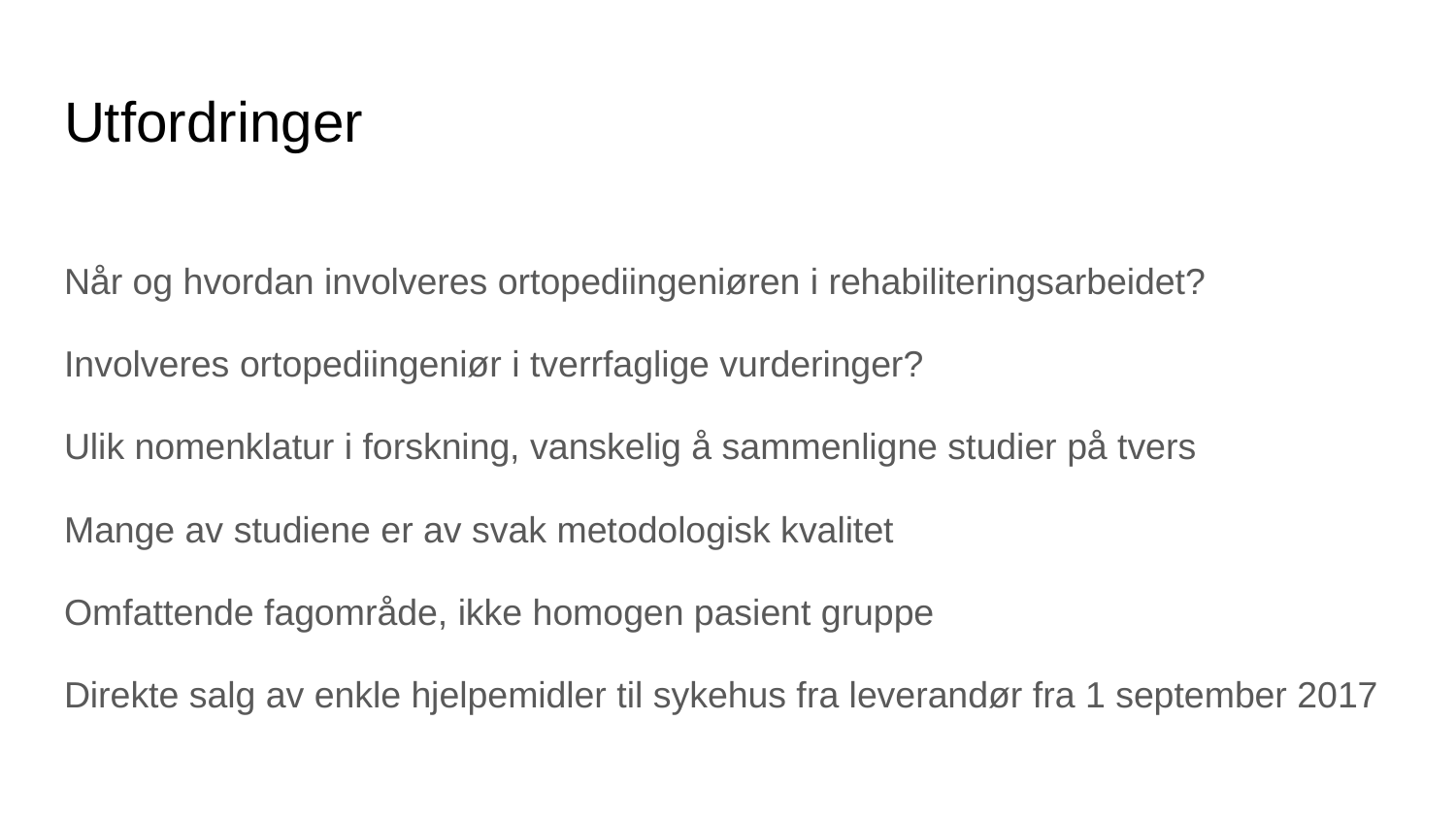

# Utfordringer
Når og hvordan involveres ortopediingeniøren i rehabiliteringsarbeidet?
Involveres ortopediingeniør i tverrfaglige vurderinger?
Ulik nomenklatur i forskning, vanskelig å sammenligne studier på tvers
Mange av studiene er av svak metodologisk kvalitet
Omfattende fagområde, ikke homogen pasient gruppe
Direkte salg av enkle hjelpemidler til sykehus fra leverandør fra 1 september 2017